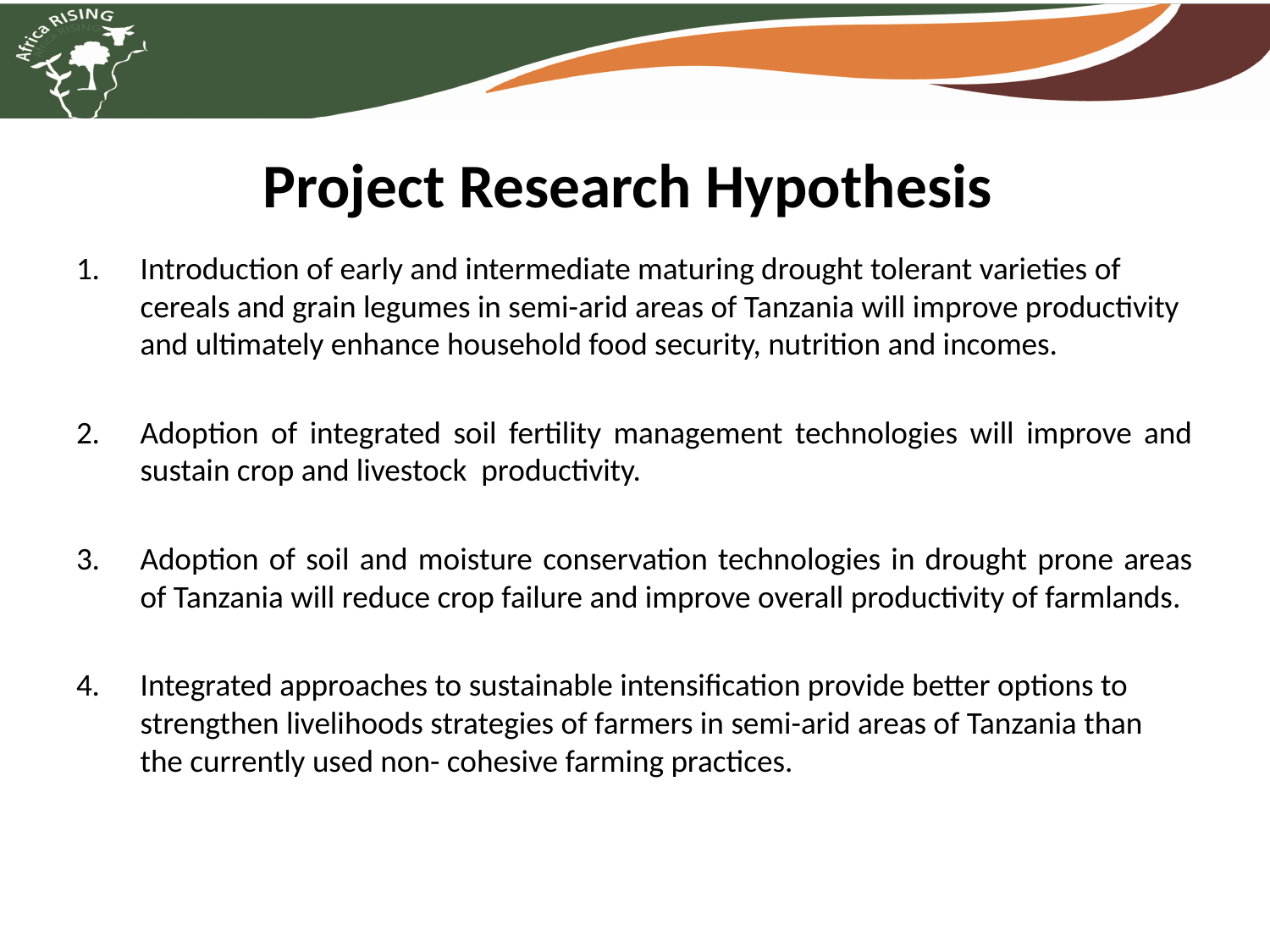

# Project Research Hypothesis
Introduction of early and intermediate maturing drought tolerant varieties of cereals and grain legumes in semi-arid areas of Tanzania will improve productivity and ultimately enhance household food security, nutrition and incomes.

Adoption of integrated soil fertility management technologies will improve and sustain crop and livestock  productivity.

Adoption of soil and moisture conservation technologies in drought prone areas of Tanzania will reduce crop failure and improve overall productivity of farmlands.

Integrated approaches to sustainable intensification provide better options to strengthen livelihoods strategies of farmers in semi-arid areas of Tanzania than the currently used non- cohesive farming practices.